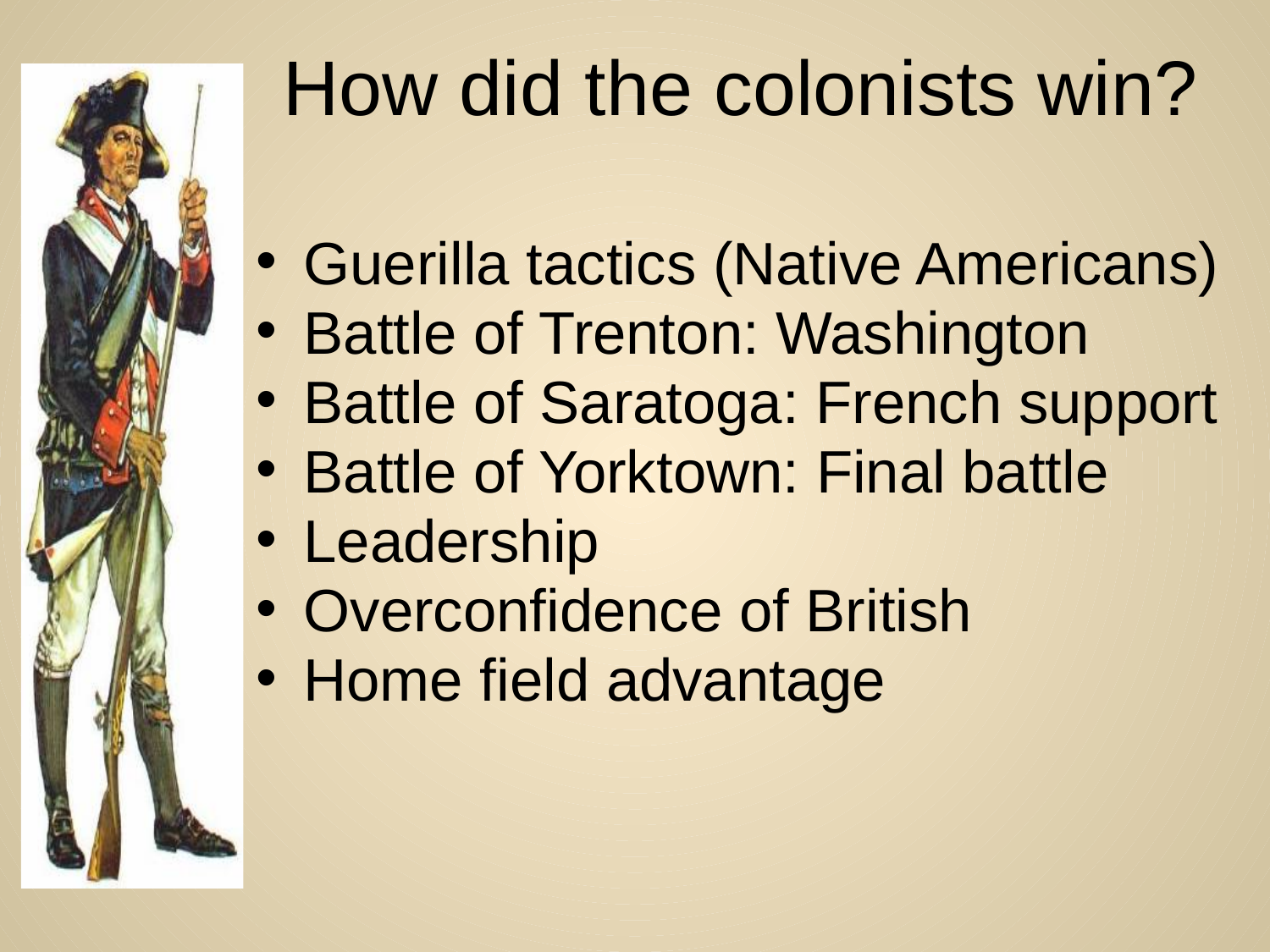

# How did the colonists win?

Guerilla tactics (Native Americans)
Battle of Trenton: Washington
Battle of Saratoga: French support
Battle of Yorktown: Final battle
Leadership
Overconfidence of British
Home field advantage